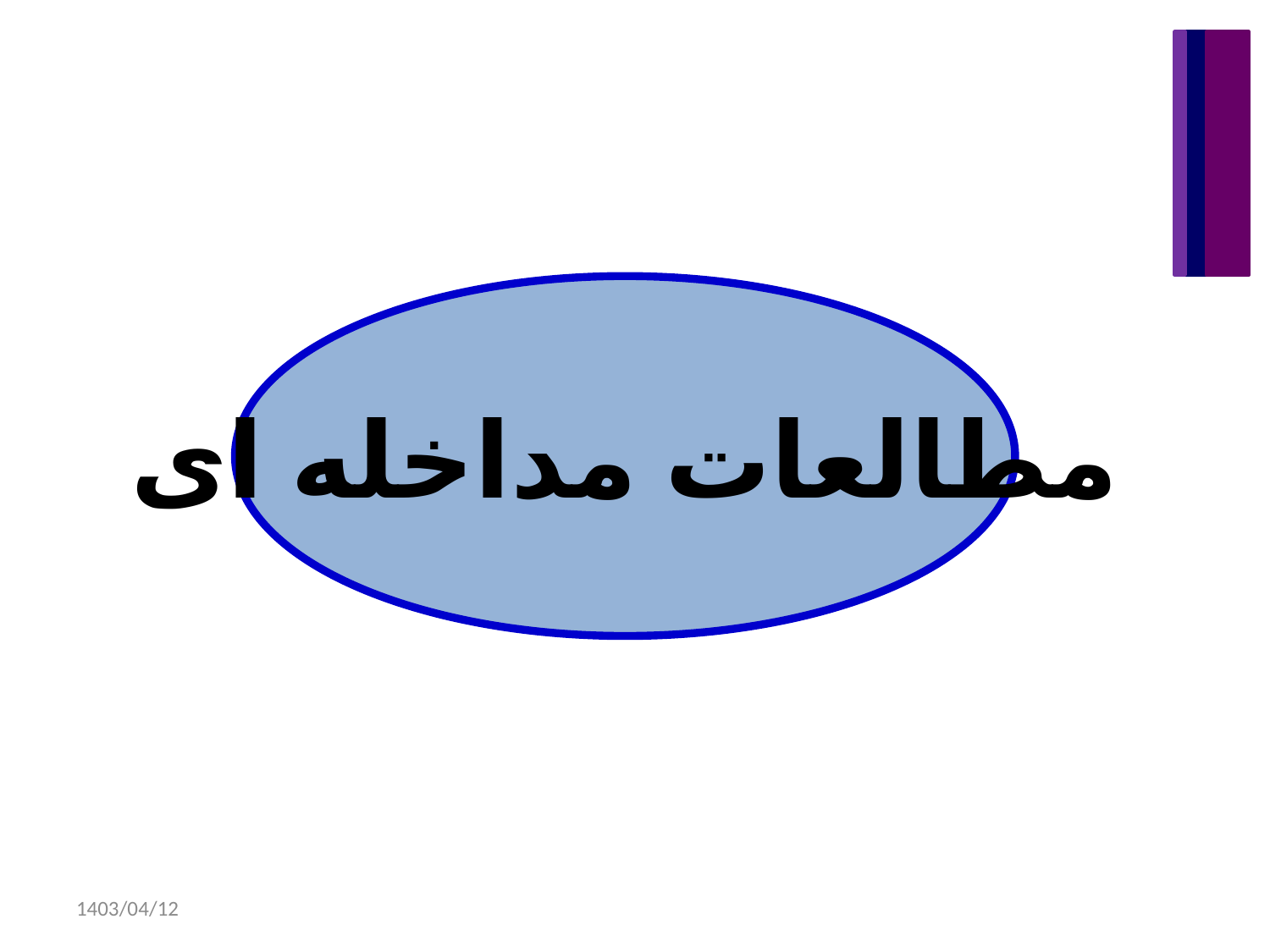

#

مطالعات مداخله ای
1403/04/12
Ahmad Naghibzadeh-Tahami